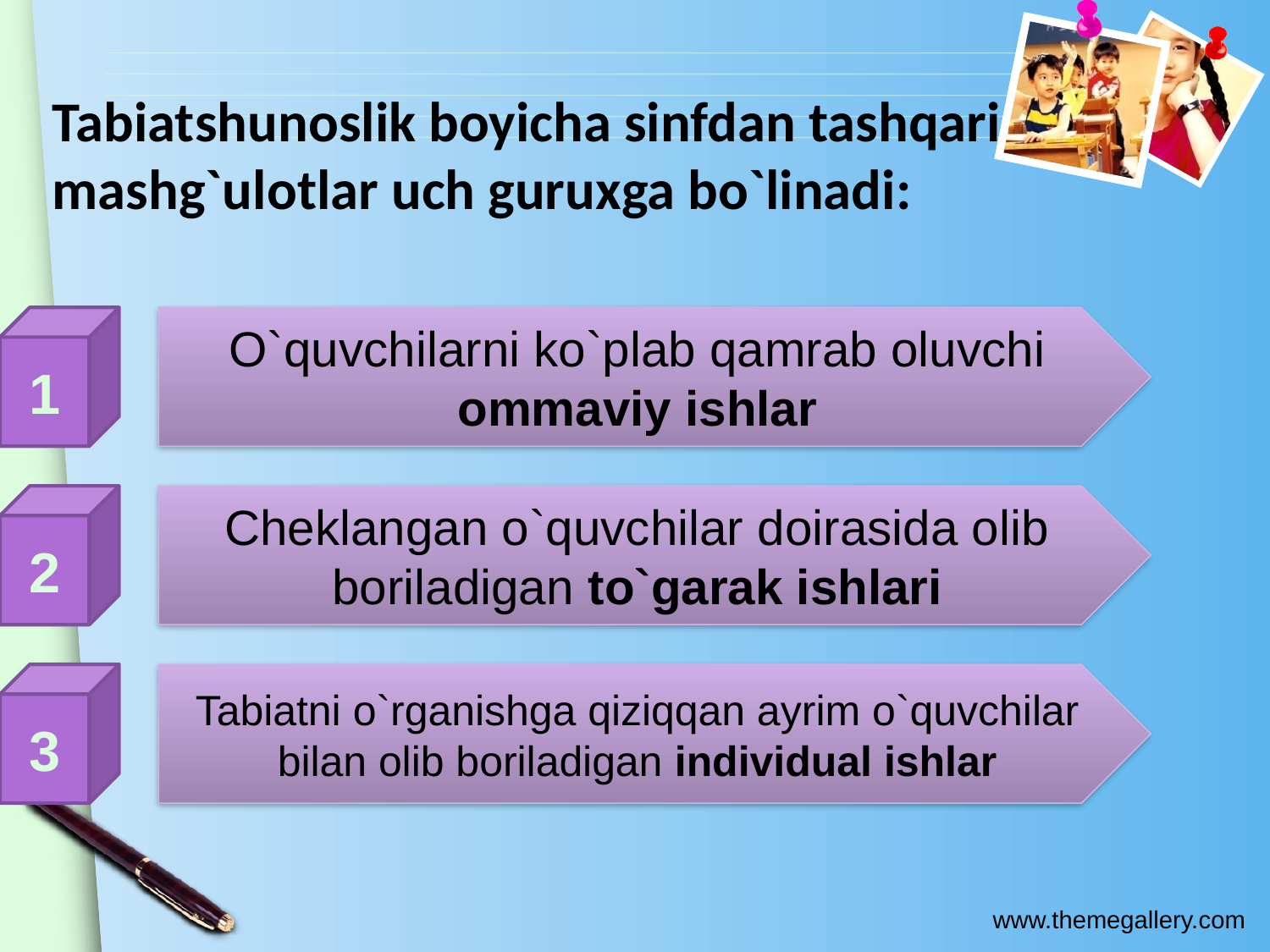

Tabiatshunoslik boyicha sinfdan tashqari mashg`ulotlar uch guruxga bo`linadi:

1
O`quvchilarni ko`plab qamrab oluvchi ommaviy ishlar
2
Cheklangan o`quvchilar doirasida olib boriladigan to`garak ishlari
3
Tabiatni o`rganishga qiziqqan ayrim o`quvchilar bilan olib boriladigan individual ishlar